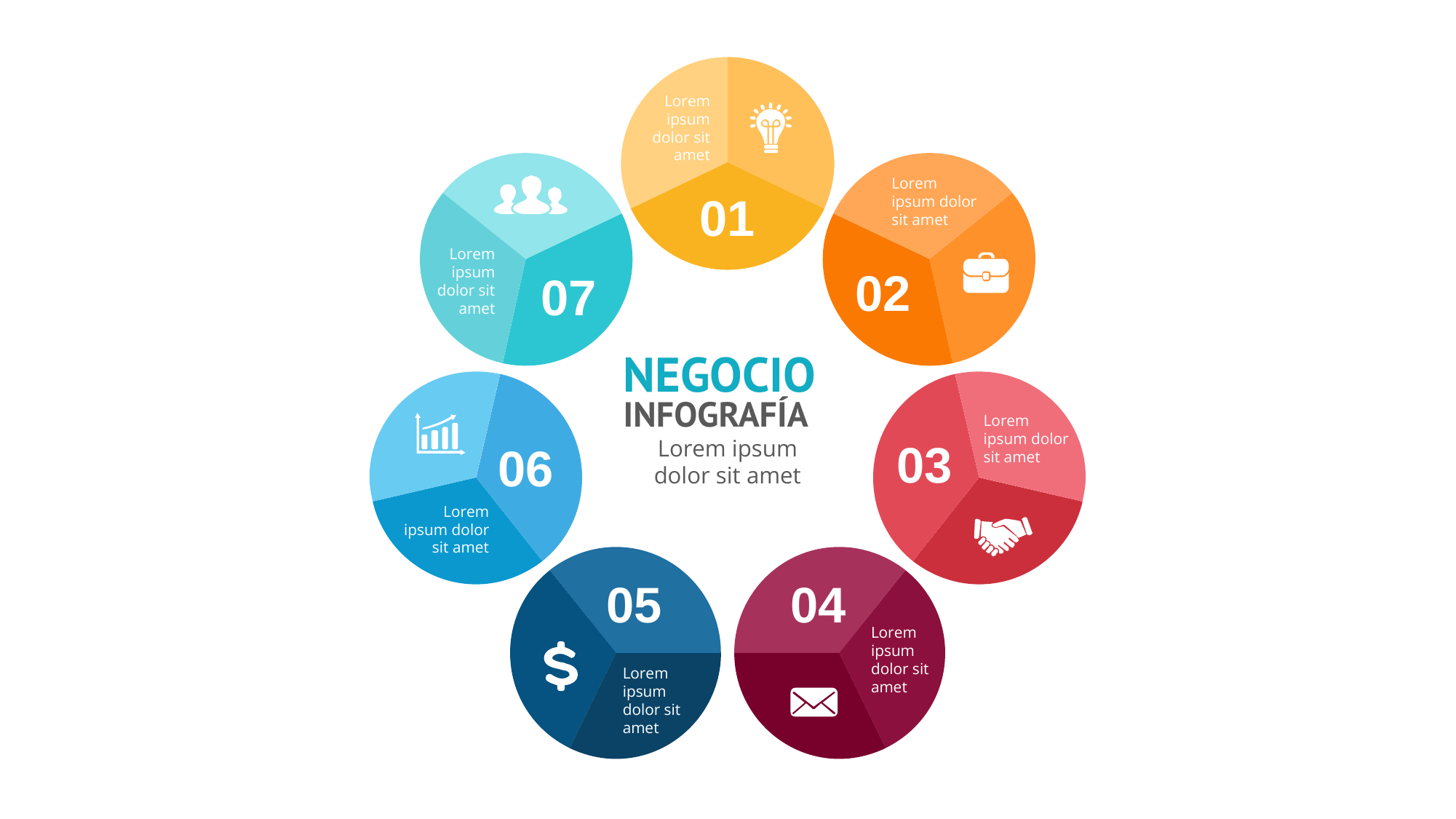

Lorem ipsum dolor sit amet

Lorem ipsum dolor sit amet

01

Lorem ipsum dolor sit amet

02
07
NEGOCIO

INFOGRAFÍA
Lorem ipsum dolor sit amet

Lorem ipsum dolor sit amet
03
06

Lorem ipsum dolor sit amet

05
04
Lorem ipsum dolor sit amet

Lorem ipsum dolor sit amet